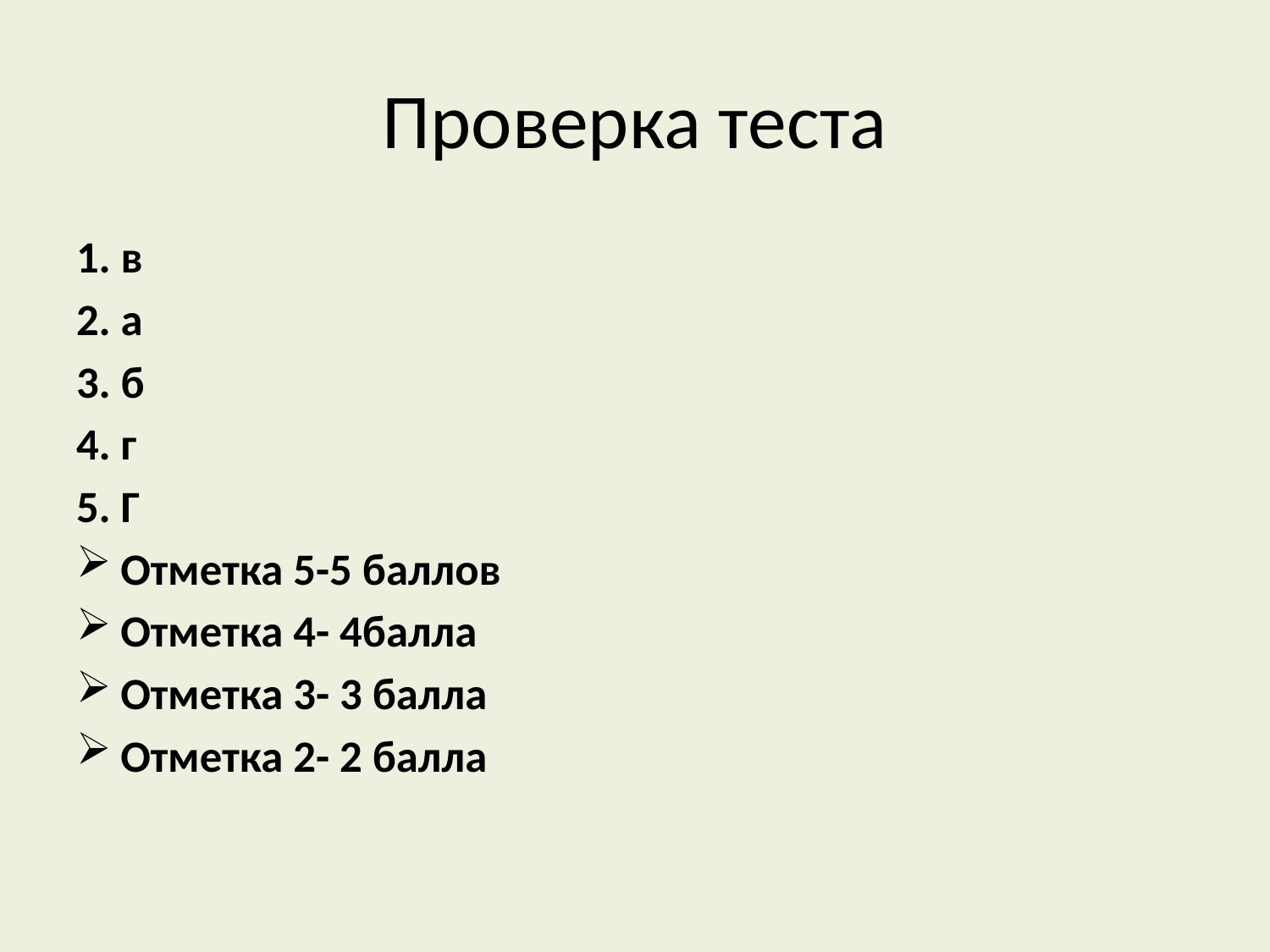

# Проверка теста
1. в
2. а
3. б
4. г
5. Г
Отметка 5-5 баллов
Отметка 4- 4балла
Отметка 3- 3 балла
Отметка 2- 2 балла